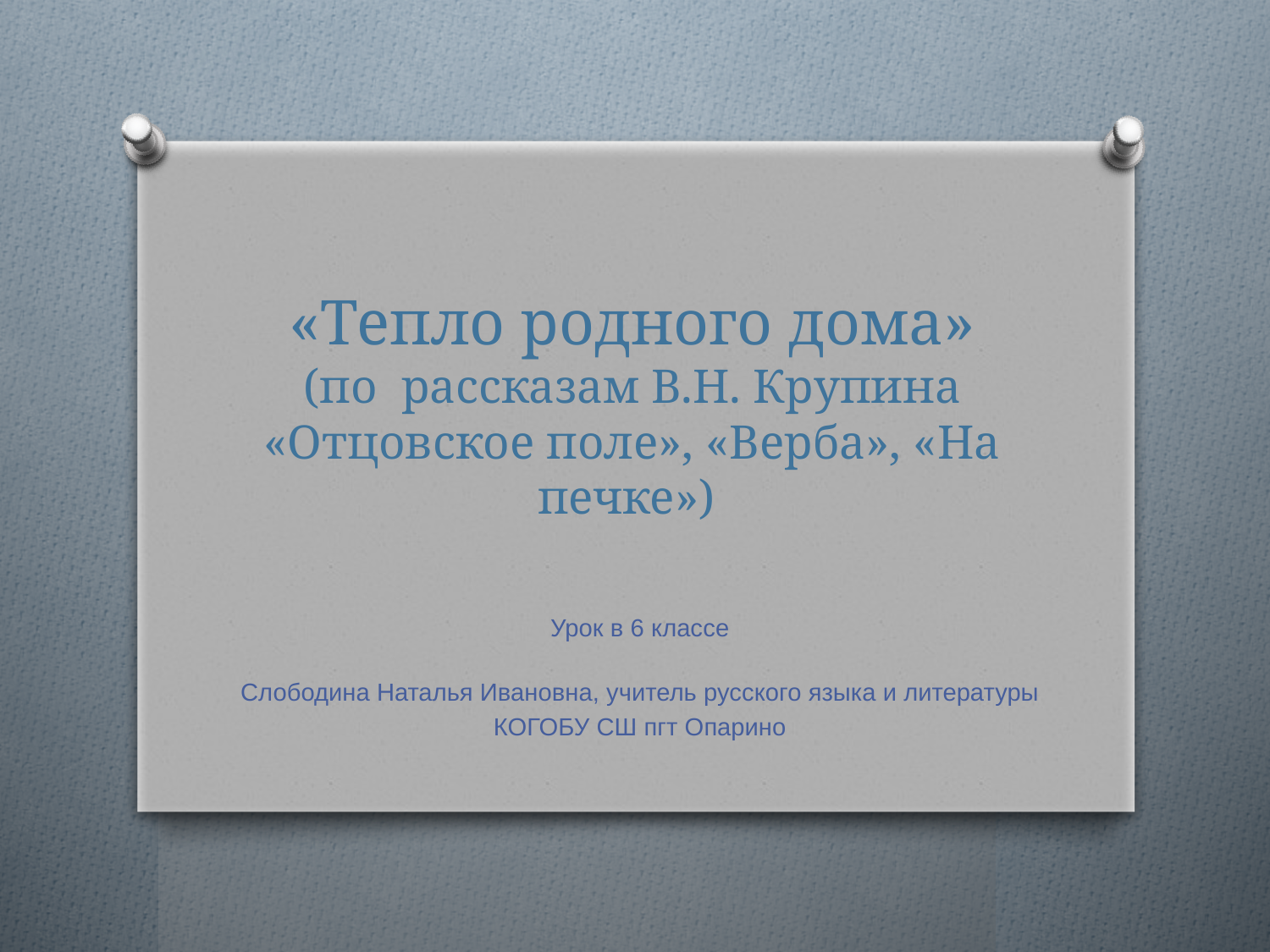

# «Тепло родного дома» (по  рассказам В.Н. Крупина «Отцовское поле», «Верба», «На печке»)
Урок в 6 классе
Слободина Наталья Ивановна, учитель русского языка и литературы
КОГОБУ СШ пгт Опарино